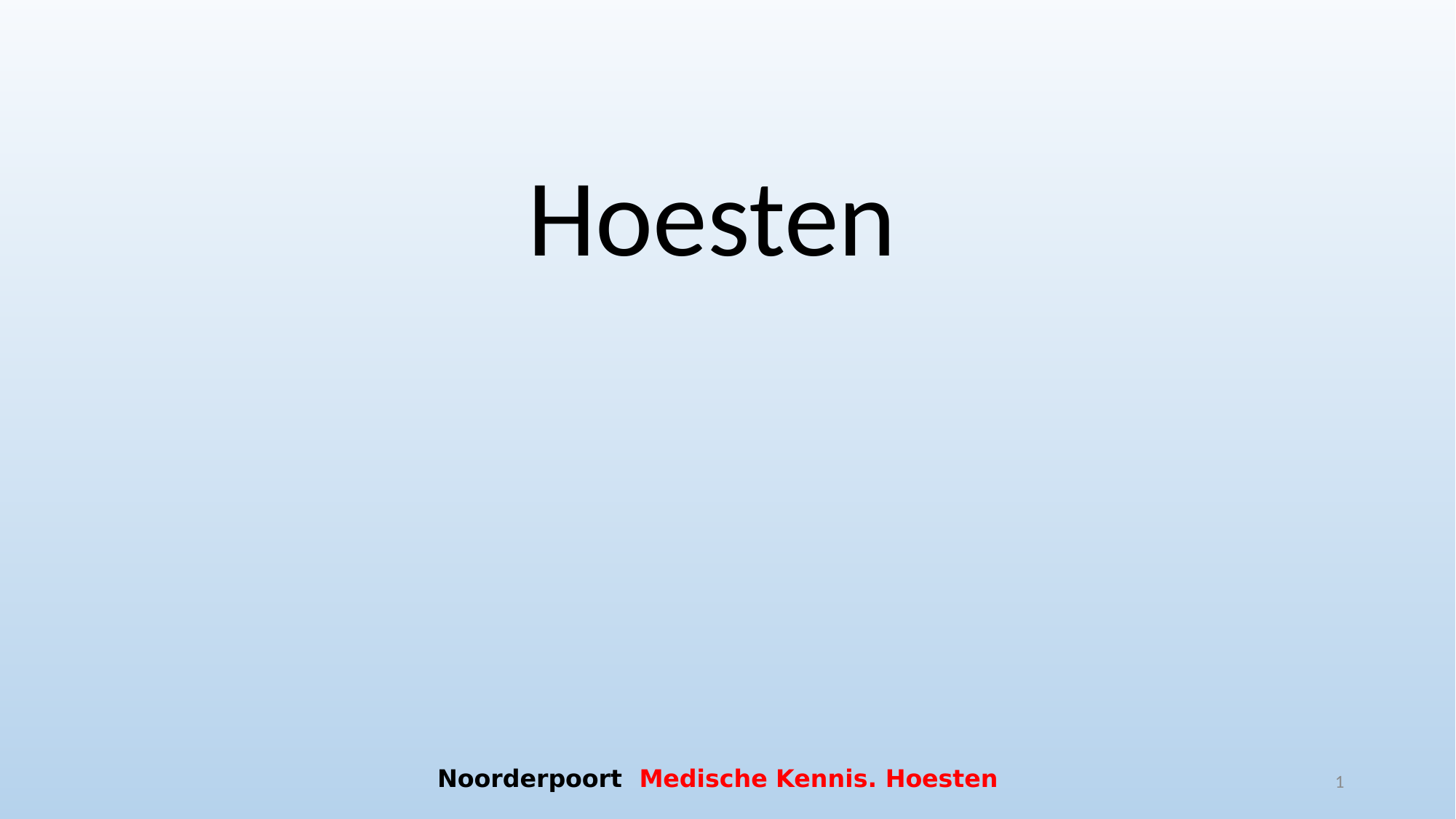

# Hoesten

Noorderpoort  Medische Kennis. Hoesten
1